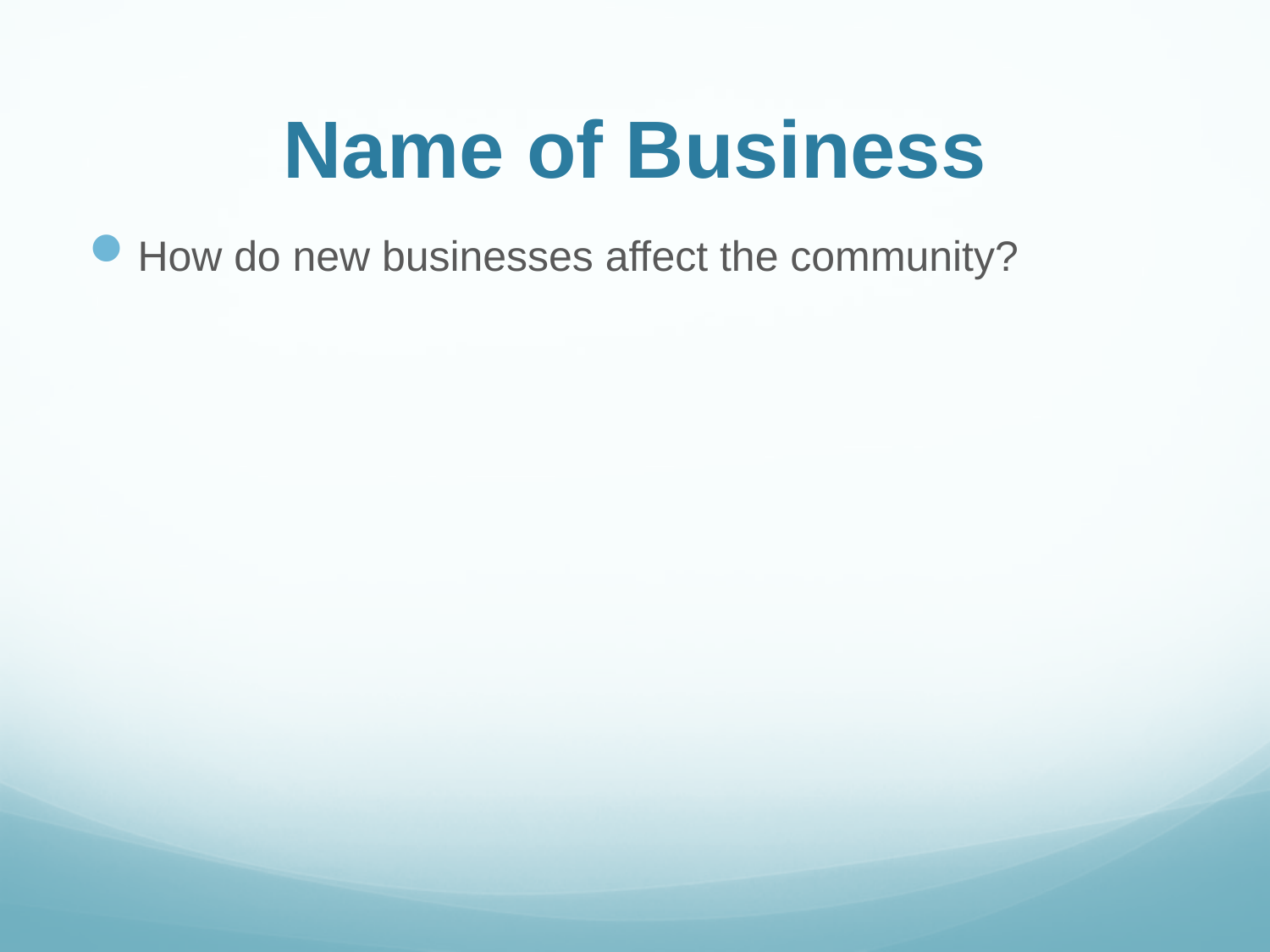

# Name of Business
How do new businesses affect the community?